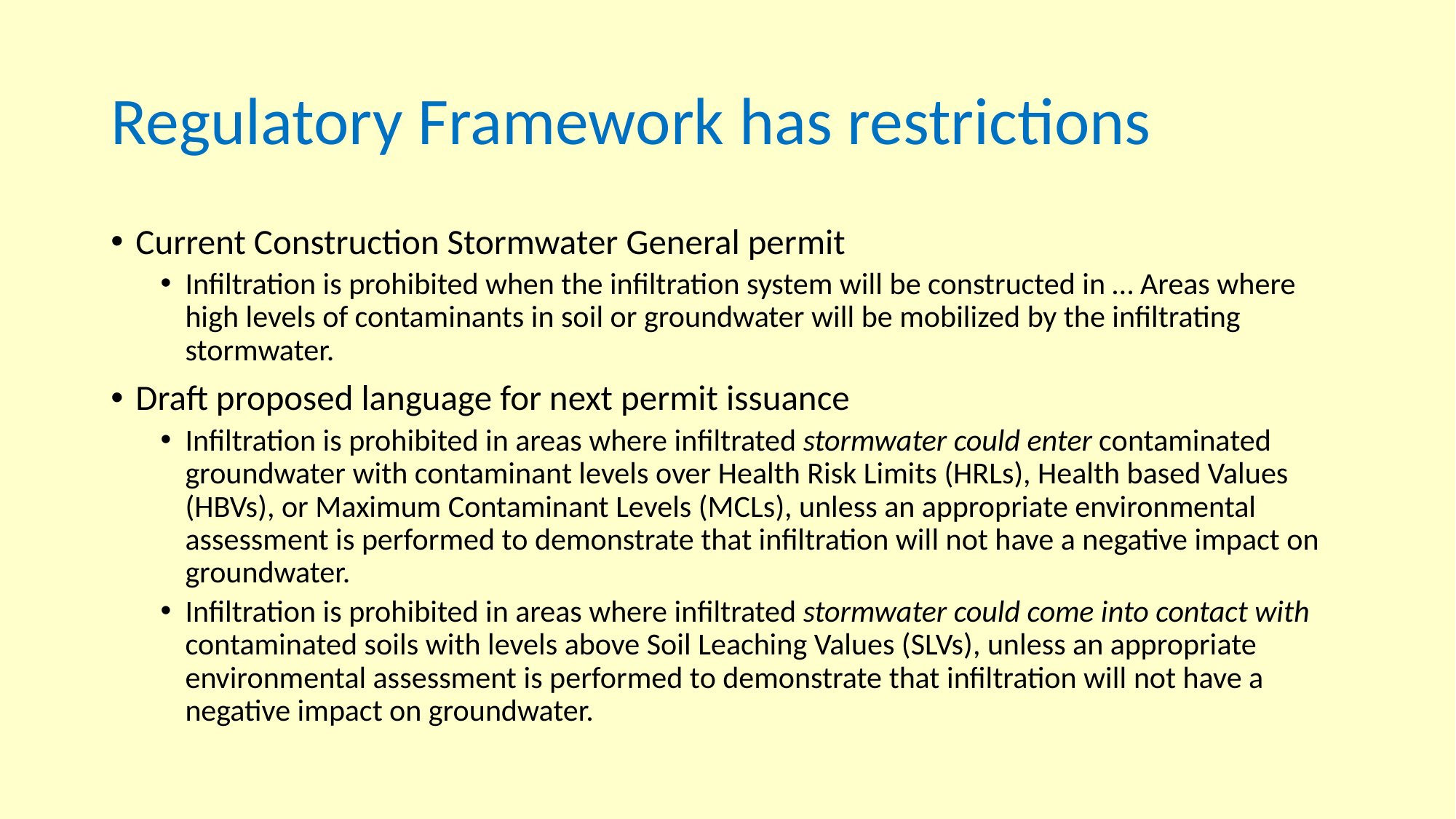

# Regulatory Framework has restrictions
Current Construction Stormwater General permit
Infiltration is prohibited when the infiltration system will be constructed in … Areas where high levels of contaminants in soil or groundwater will be mobilized by the infiltrating stormwater.
Draft proposed language for next permit issuance
Infiltration is prohibited in areas where infiltrated stormwater could enter contaminated groundwater with contaminant levels over Health Risk Limits (HRLs), Health based Values (HBVs), or Maximum Contaminant Levels (MCLs), unless an appropriate environmental assessment is performed to demonstrate that infiltration will not have a negative impact on groundwater.
Infiltration is prohibited in areas where infiltrated stormwater could come into contact with contaminated soils with levels above Soil Leaching Values (SLVs), unless an appropriate environmental assessment is performed to demonstrate that infiltration will not have a negative impact on groundwater.